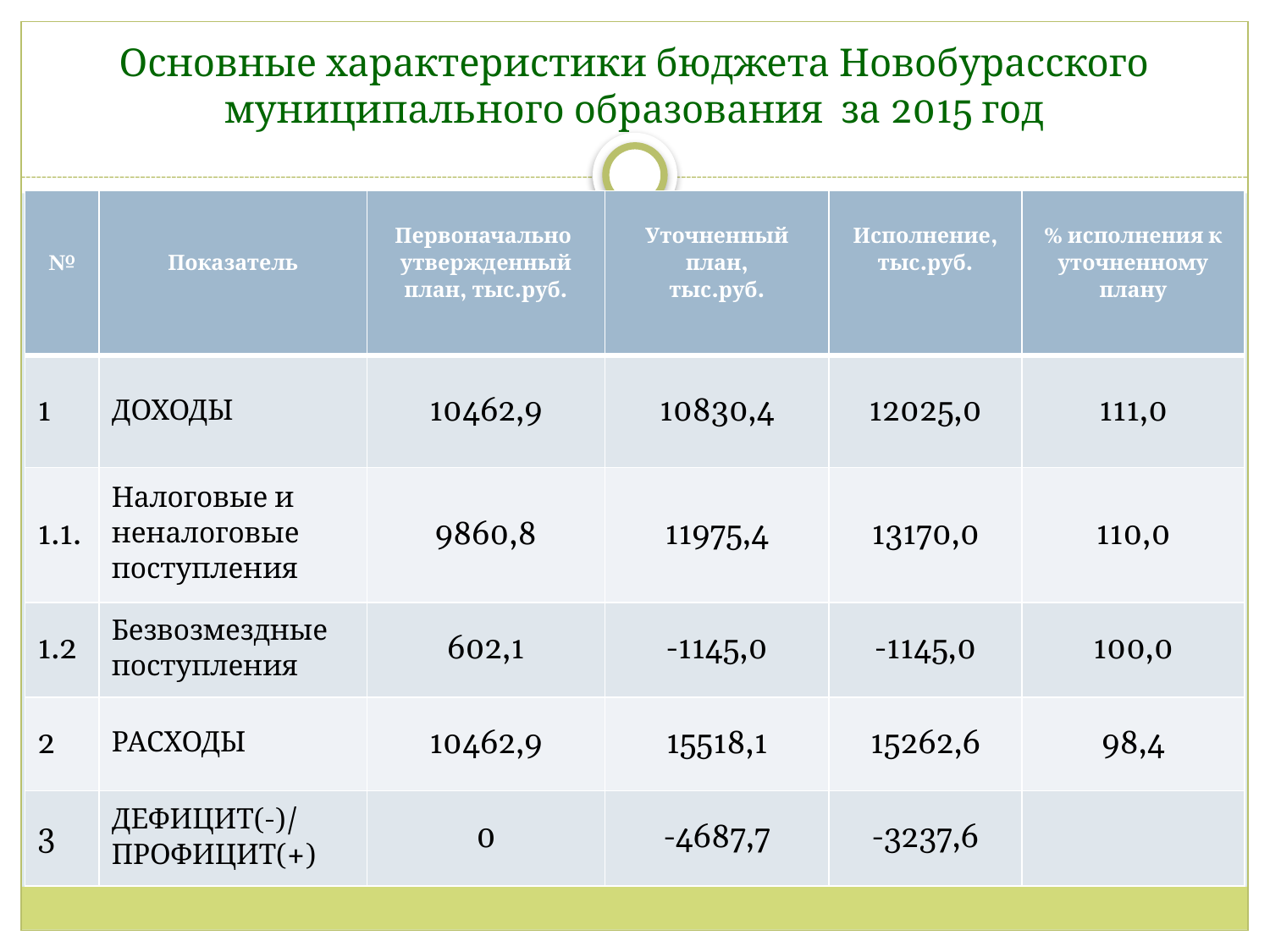

# Основные характеристики бюджета Новобурасского муниципального образования  за 2015 год
| № | Показатель | Первоначально утвержденный план, тыс.руб. | Уточненный план, тыс.руб. | Исполнение, тыс.руб. | % исполнения к уточненному плану |
| --- | --- | --- | --- | --- | --- |
| 1 | ДОХОДЫ | 10462,9 | 10830,4 | 12025,0 | 111,0 |
| 1.1. | Налоговые и неналоговые поступления | 9860,8 | 11975,4 | 13170,0 | 110,0 |
| 1.2 | Безвозмездные поступления | 602,1 | -1145,0 | -1145,0 | 100,0 |
| 2 | РАСХОДЫ | 10462,9 | 15518,1 | 15262,6 | 98,4 |
| 3 | ДЕФИЦИТ(-)/ ПРОФИЦИТ(+) | 0 | -4687,7 | -3237,6 |  |